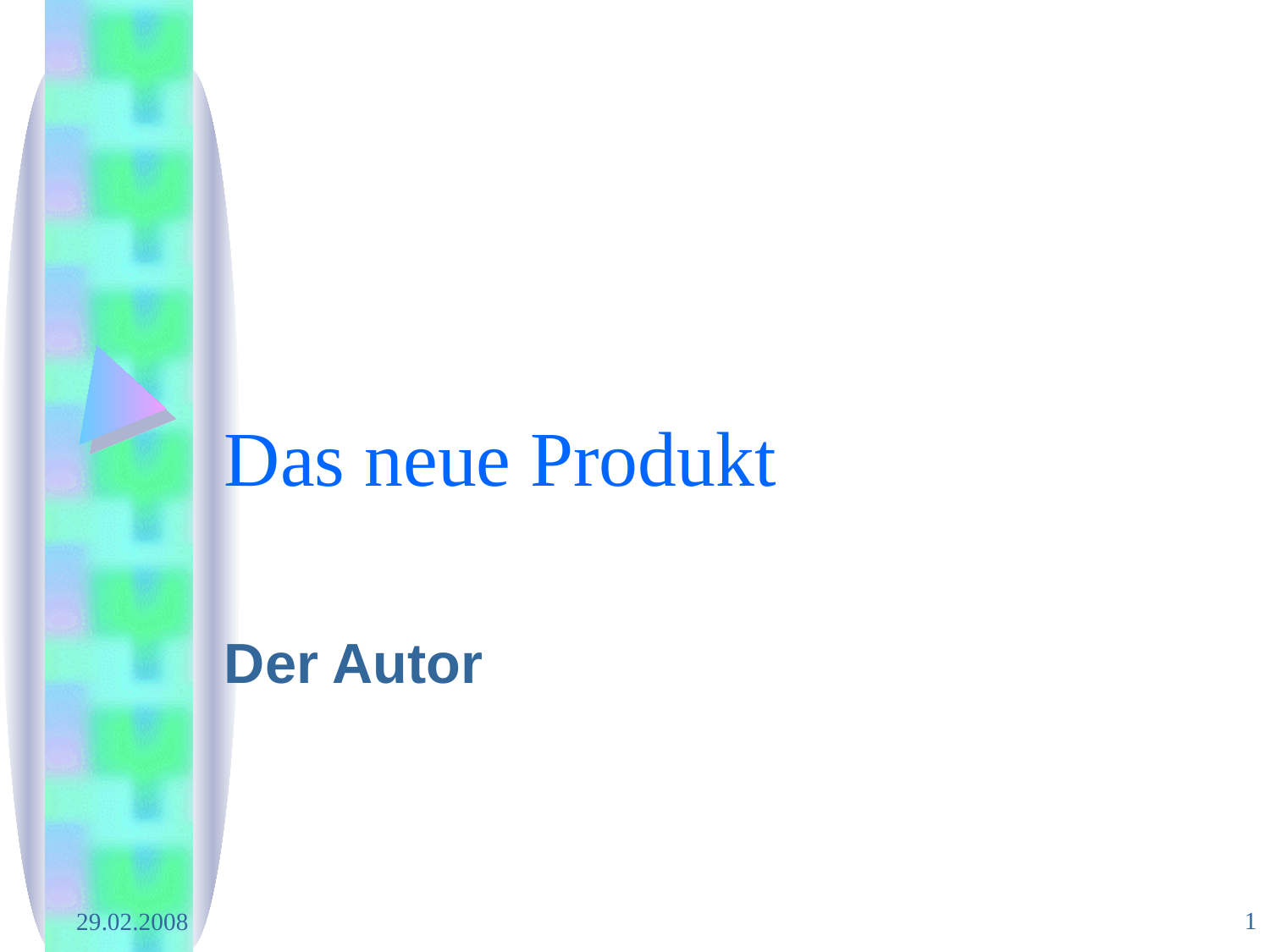

# Das neue Produkt
Der Autor
1
29.02.2008